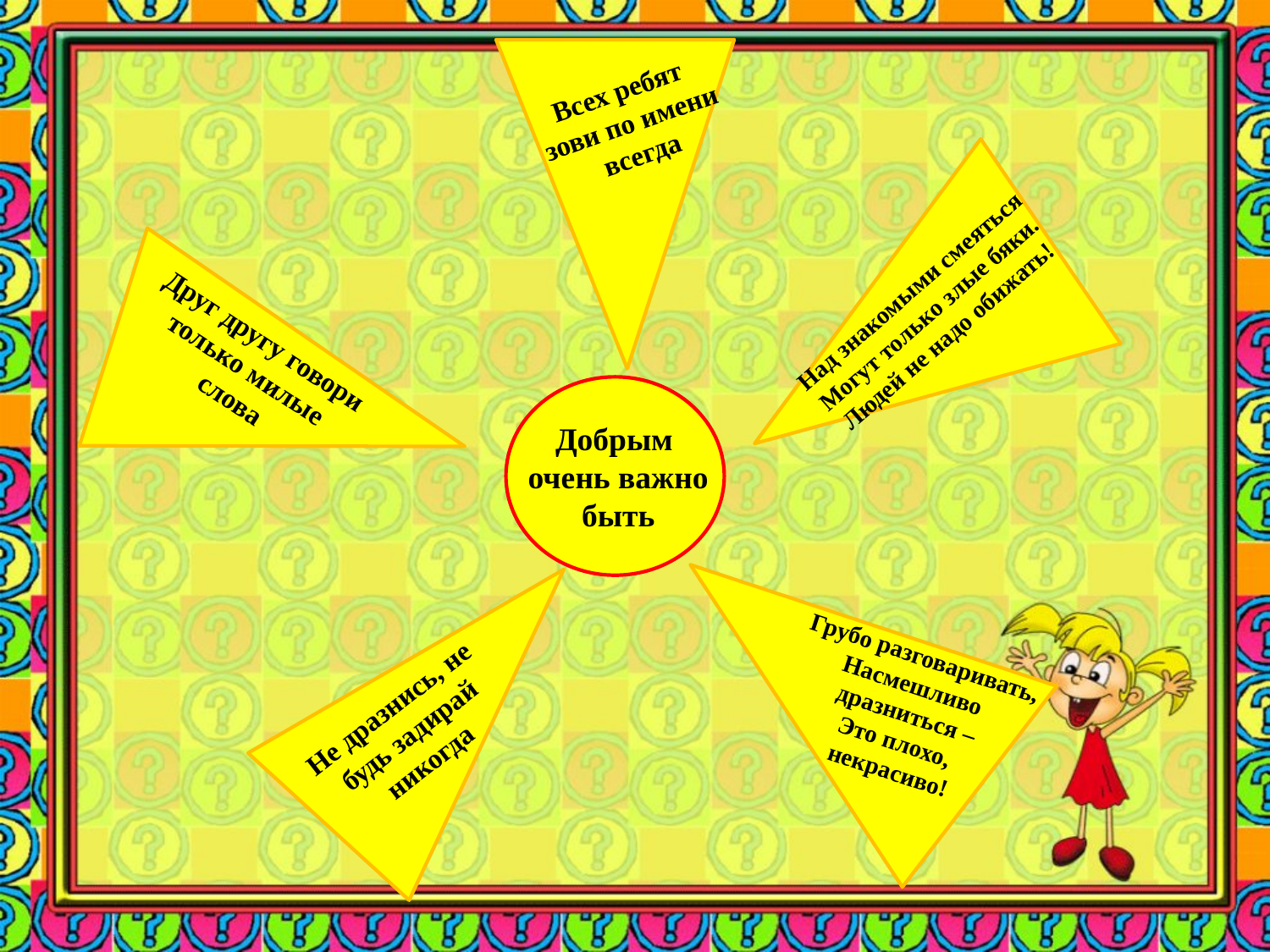

#

Всех ребят
зови по имени всегда

Над знакомыми смеяться
Могут только злые бяки.
Людей не надо обижать!
Друг другу говори
только милые
слова

Добрым
очень важно быть

Грубо разговаривать,
Насмешливо
дразниться –
Это плохо,
некрасиво!
Не дразнись, не будь задирай никогда